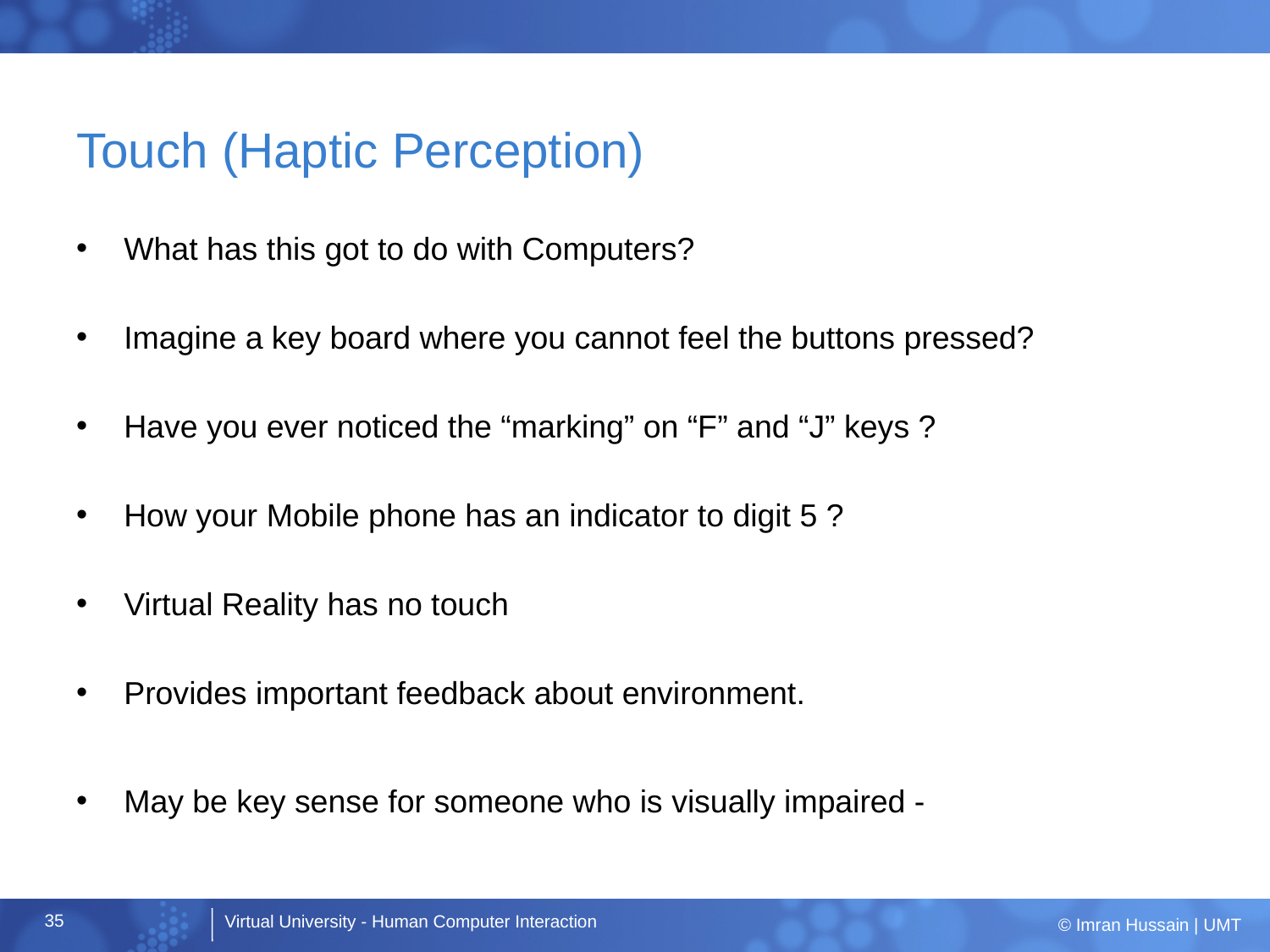

# Touch (Haptic Perception)
What has this got to do with Computers?

Imagine a key board where you cannot feel the buttons pressed?

Have you ever noticed the “marking” on “F” and “J” keys ?

How your Mobile phone has an indicator to digit 5 ?

Virtual Reality has no touch

Provides important feedback about environment.

May be key sense for someone who is visually impaired -